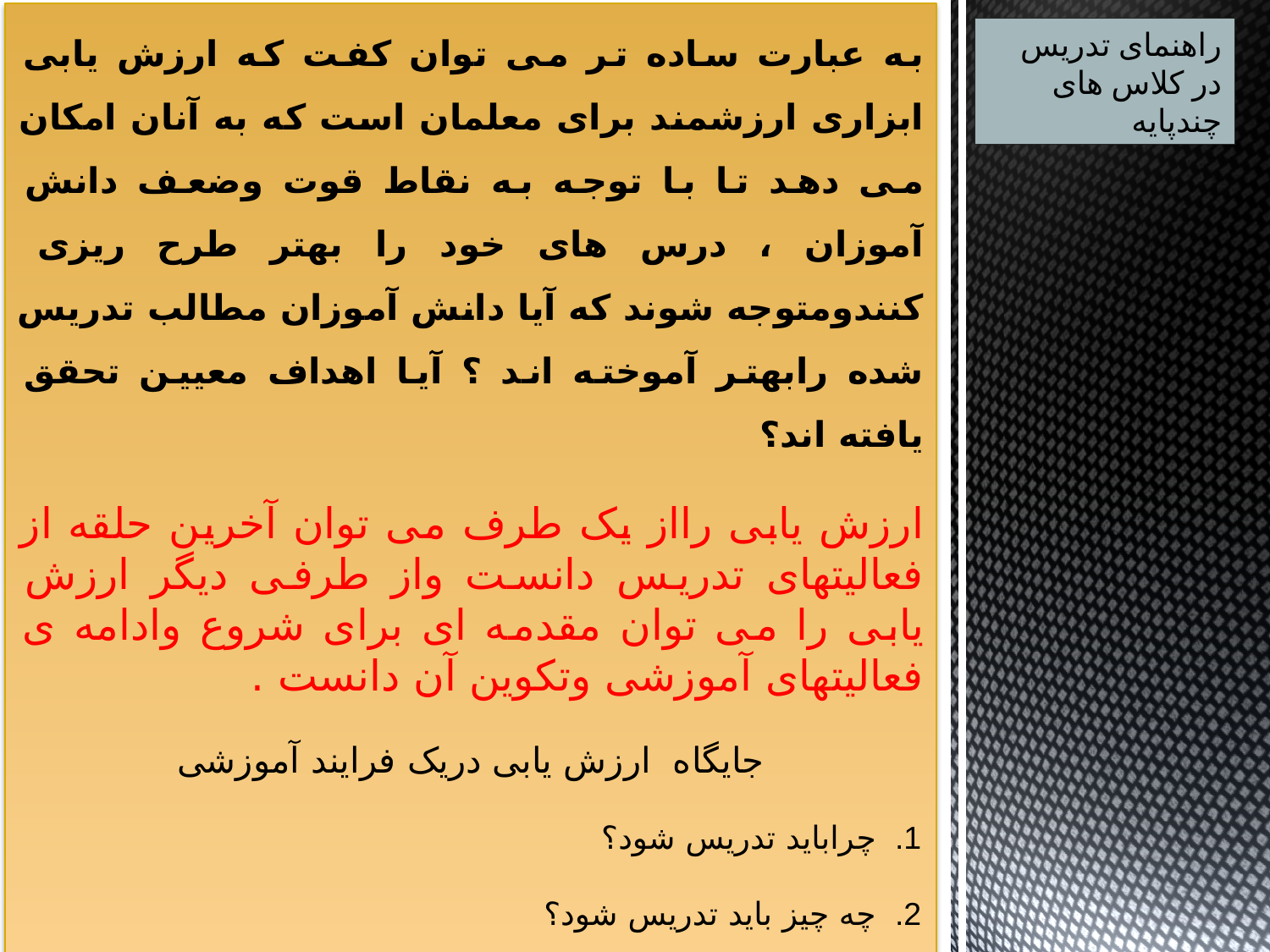

به عبارت ساده تر می توان کفت که ارزش یابی ابزاری ارزشمند برای معلمان است که به آنان امکان می دهد تا با توجه به نقاط قوت وضعف دانش آموزان ، درس های خود را بهتر طرح ریزی کنندومتوجه شوند که آیا دانش آموزان مطالب تدریس شده رابهتر آموخته اند ؟ آیا اهداف معیین تحقق یافته اند؟

ارزش یابی رااز یک طرف می توان آخرین حلقه از فعالیتهای تدریس دانست واز طرفی دیگر ارزش یابی را می توان مقدمه ای برای شروع وادامه ی فعالیتهای آموزشی وتکوین آن دانست .

جایگاه  ارزش یابی دریک فرایند آموزشی

چراباید تدریس شود؟

چه چیز باید تدریس شود؟

چگونه باید تدریس شود؟

چگونه ارزش یلبی شود؟

راهنمای تدریس در کلاس های چندپایه